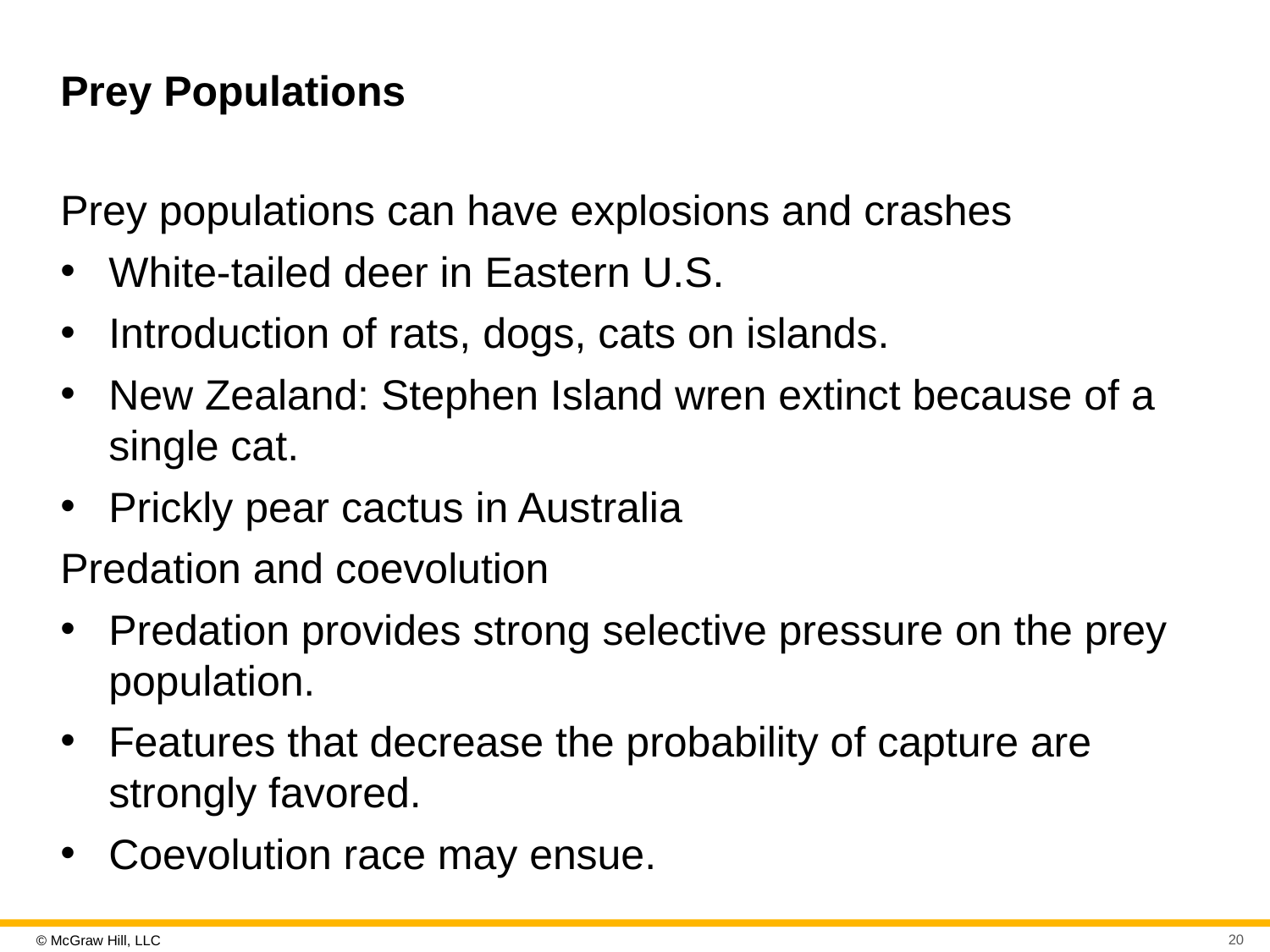

# Prey Populations
Prey populations can have explosions and crashes
White-tailed deer in Eastern U.S.
Introduction of rats, dogs, cats on islands.
New Zealand: Stephen Island wren extinct because of a single cat.
Prickly pear cactus in Australia
Predation and coevolution
Predation provides strong selective pressure on the prey population.
Features that decrease the probability of capture are strongly favored.
Coevolution race may ensue.
20